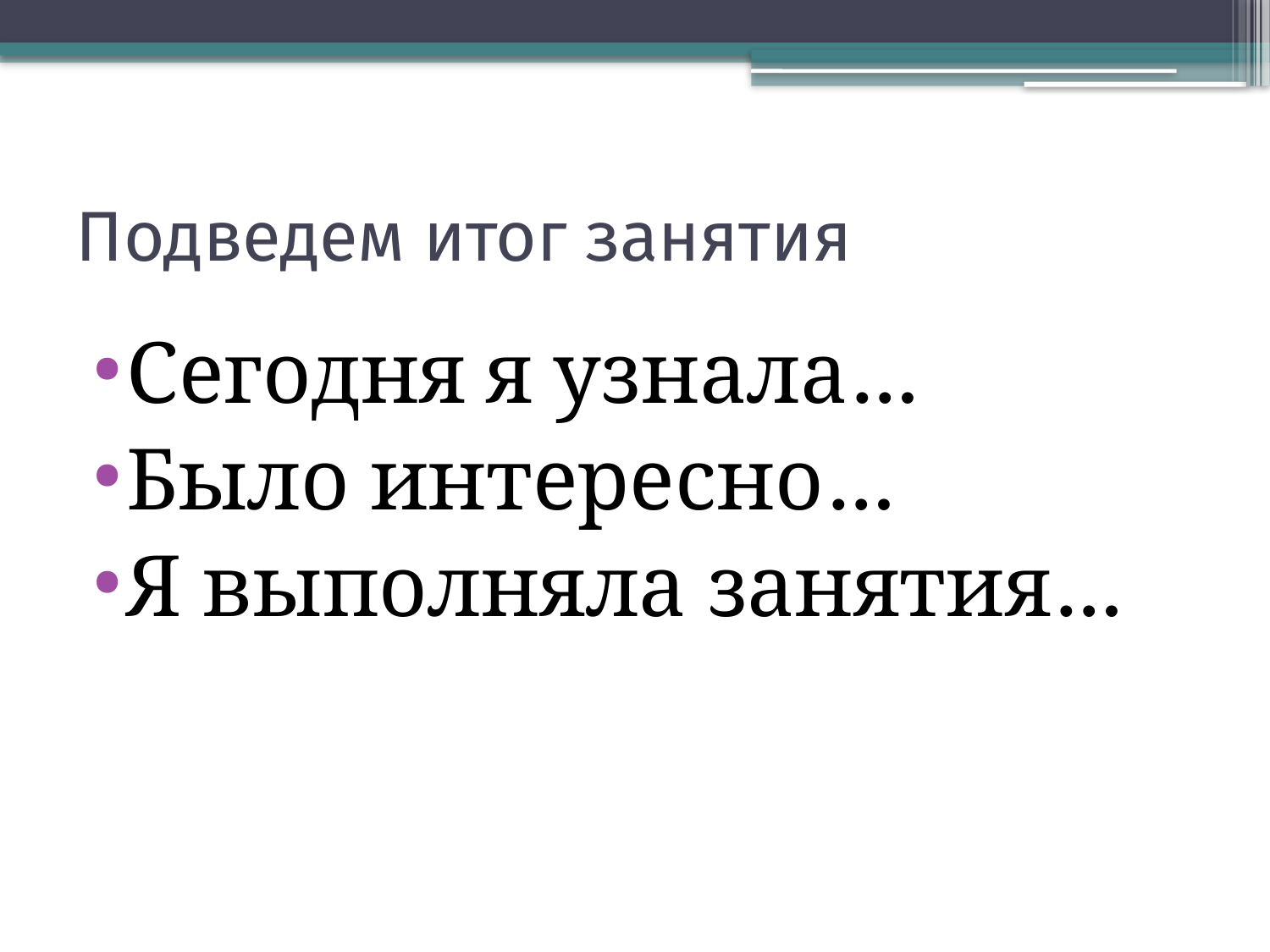

# Подведем итог занятия
Сегодня я узнала…
Было интересно…
Я выполняла занятия…